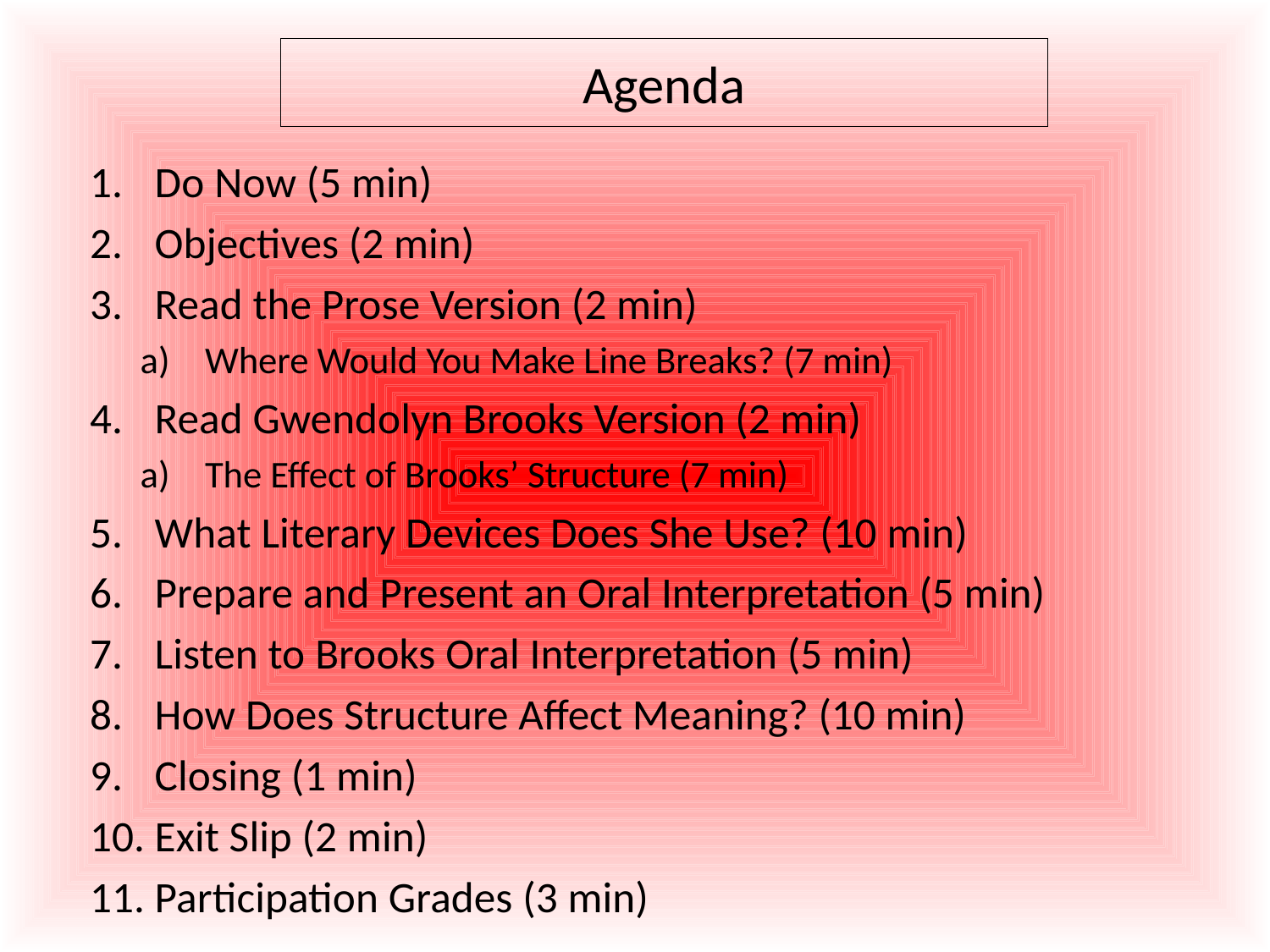

Agenda
Do Now (5 min)
Objectives (2 min)
Read the Prose Version (2 min)
Where Would You Make Line Breaks? (7 min)
Read Gwendolyn Brooks Version (2 min)
The Effect of Brooks’ Structure (7 min)
What Literary Devices Does She Use? (10 min)
Prepare and Present an Oral Interpretation (5 min)
Listen to Brooks Oral Interpretation (5 min)
How Does Structure Affect Meaning? (10 min)
Closing (1 min)
Exit Slip (2 min)
Participation Grades (3 min)